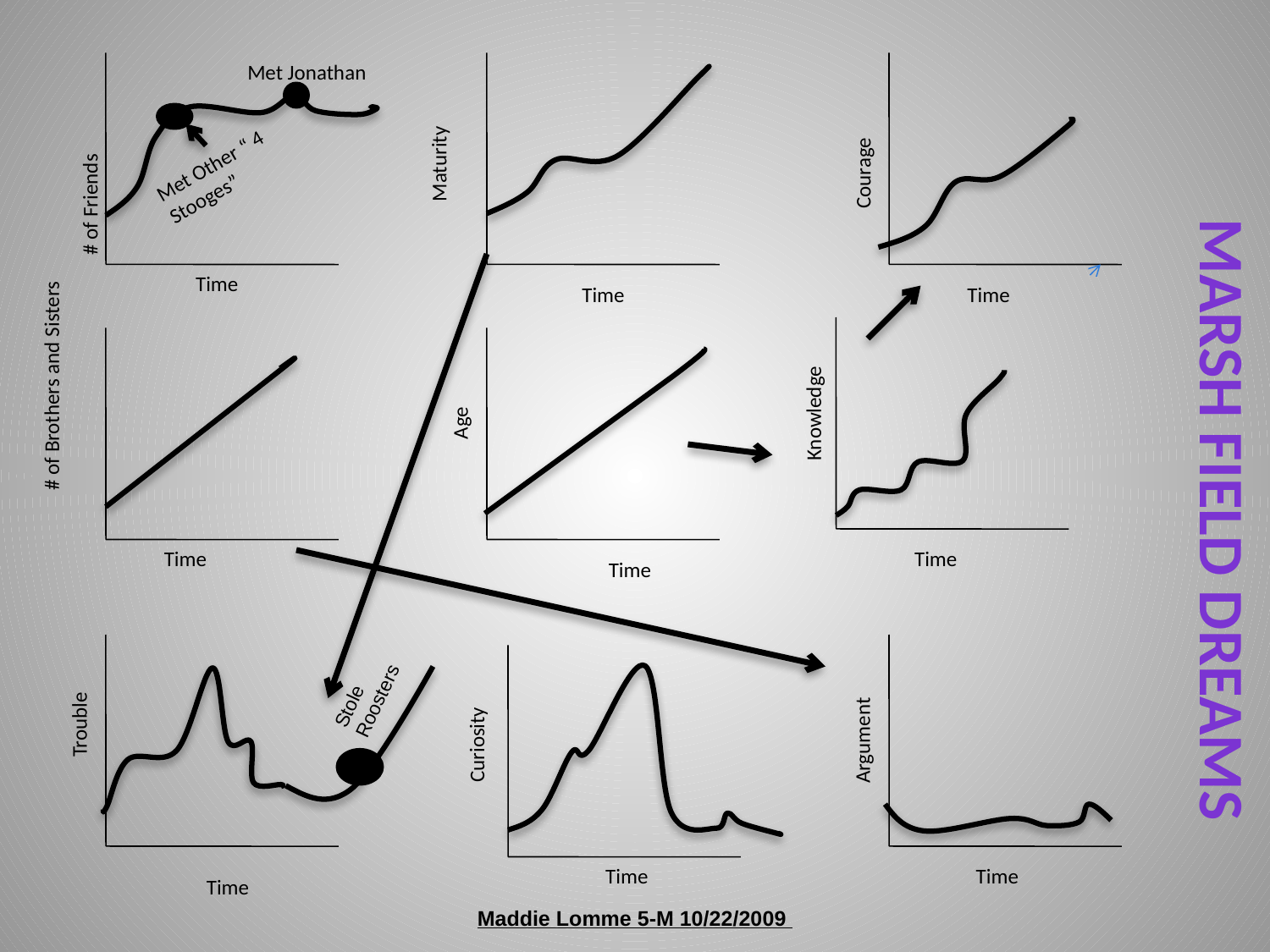

Met Jonathan

Courage
Met Other “ 4 Stooges”
Maturity
# of Friends
Time
Time
Time

# of Brothers and Sisters

Knowledge
Age
Marsh field dreams
Time
Time
Time

Stole Roosters

Trouble
Argument
Curiosity

Time
Time
Time
Maddie Lomme 5-M 10/22/2009